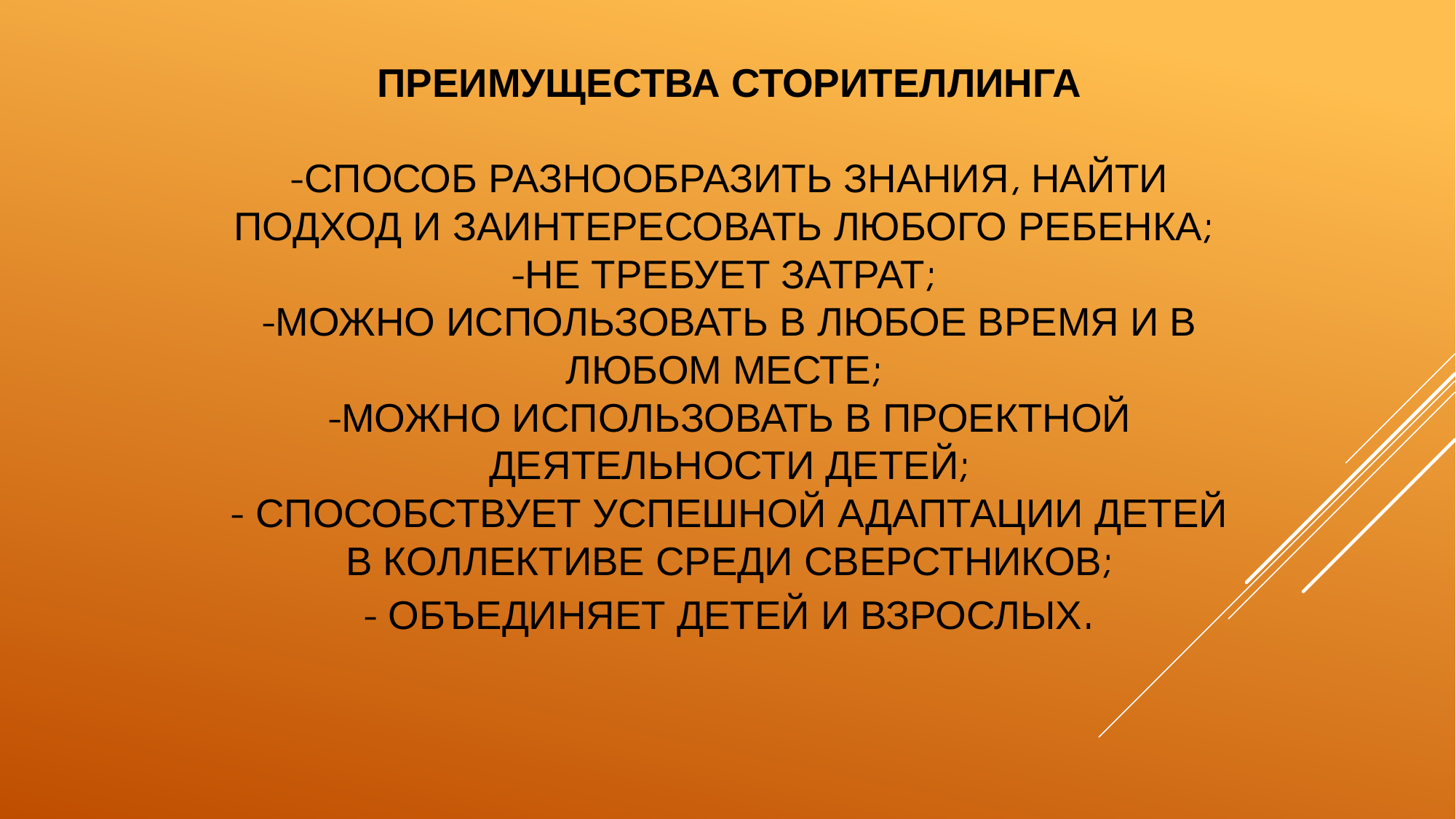

# Преимущества сторителлинга -способ разнообразить знания, найти подход и заинтересовать любого ребенка; -не требует затрат; -можно использовать в любое время и в любом месте; -можно использовать в проектной деятельности детей; - способствует успешной адаптации детей в коллективе среди сверстников; - объединяет детей и взрослых.